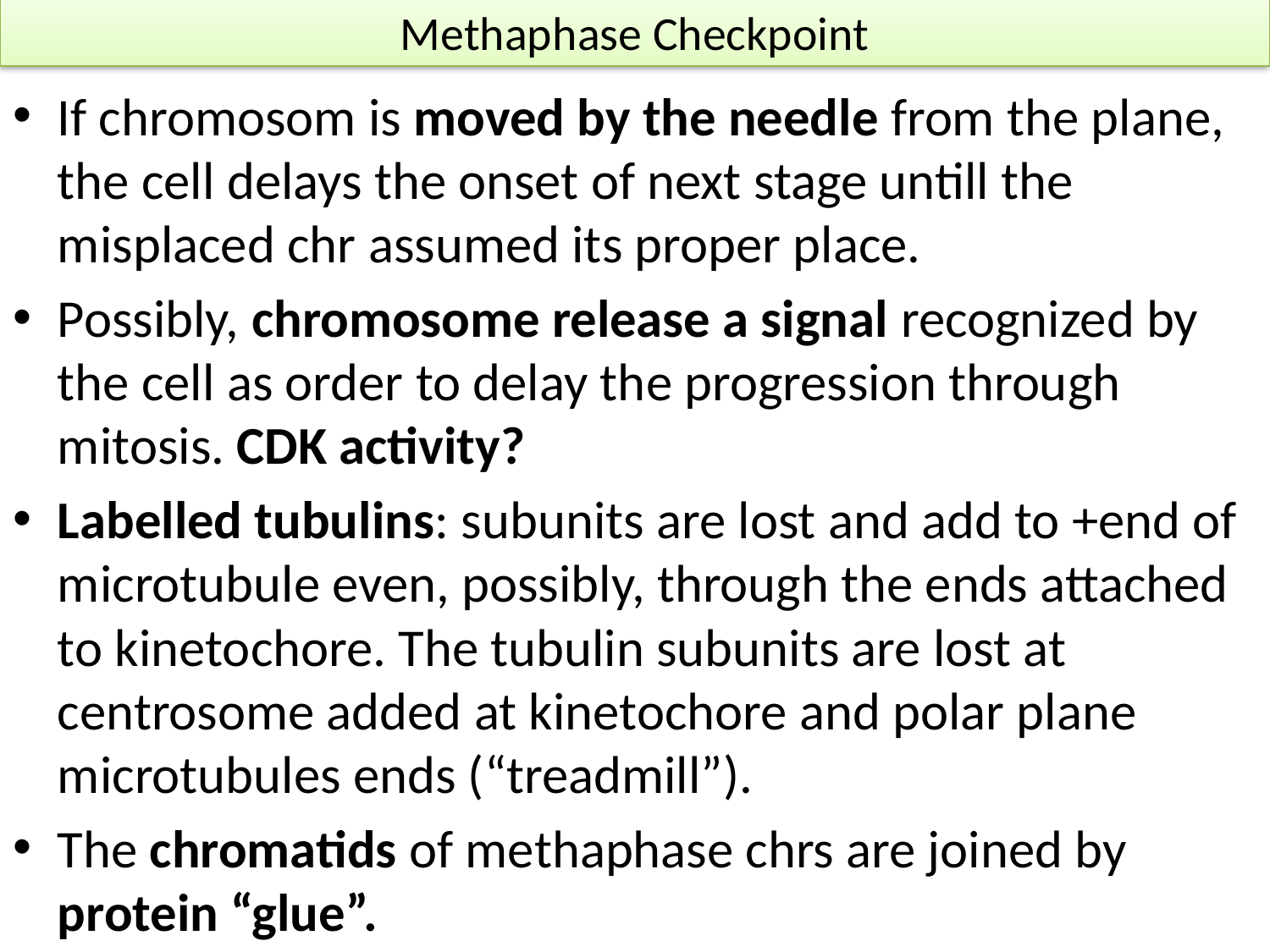

# Methaphase Checkpoint
If chromosom is moved by the needle from the plane, the cell delays the onset of next stage untill the misplaced chr assumed its proper place.
Possibly, chromosome release a signal recognized by the cell as order to delay the progression through mitosis. CDK activity?
Labelled tubulins: subunits are lost and add to +end of microtubule even, possibly, through the ends attached to kinetochore. The tubulin subunits are lost at centrosome added at kinetochore and polar plane microtubules ends (“treadmill”).
The chromatids of methaphase chrs are joined by protein “glue”.